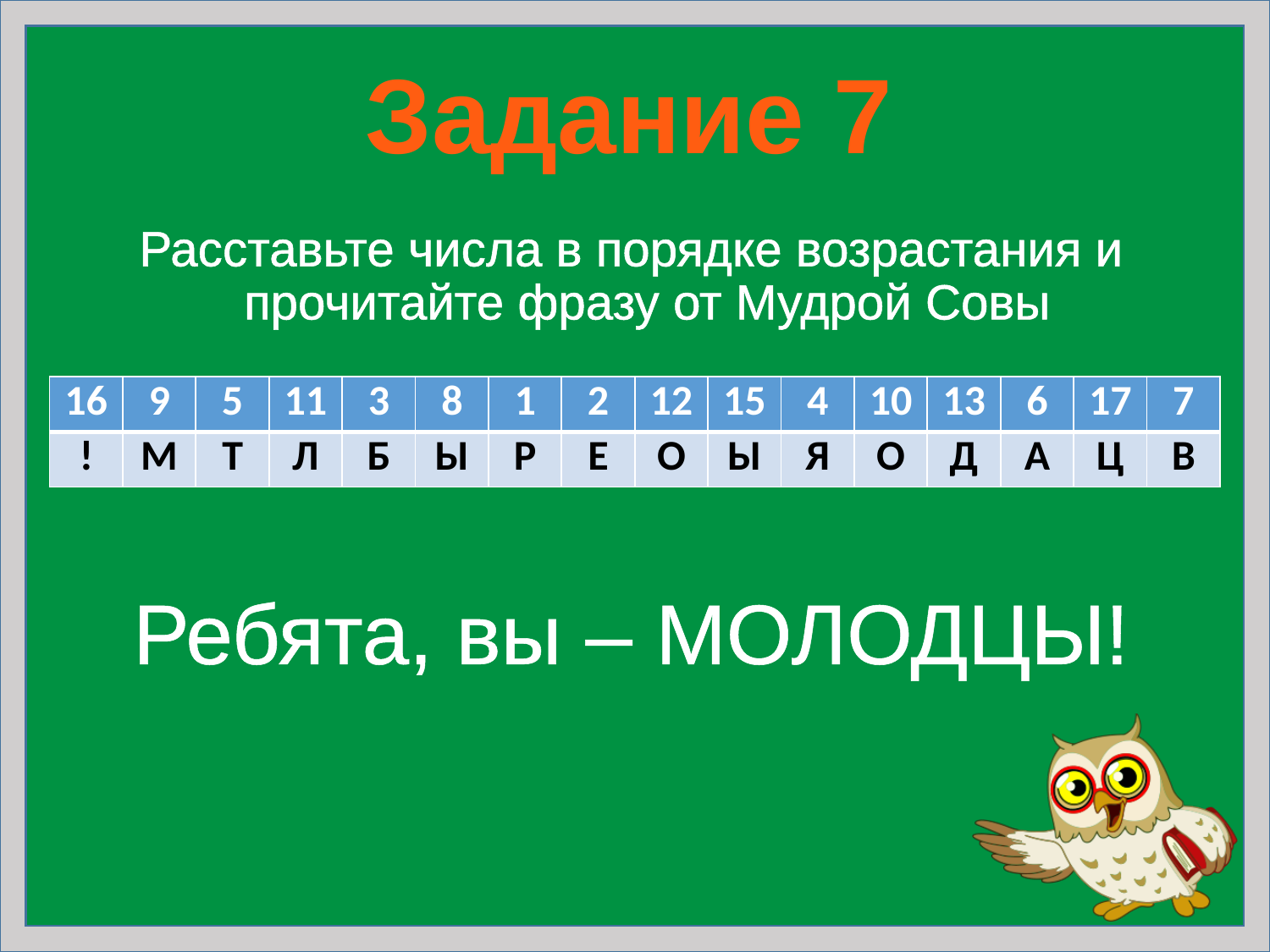

# Задание 7
Расставьте числа в порядке возрастания и прочитайте фразу от Мудрой Совы

Ребята, вы – МОЛОДЦЫ!
| 16 | 9 | 5 | 11 | 3 | 8 | 1 | 2 | 12 | 15 | 4 | 10 | 13 | 6 | 17 | 7 |
| --- | --- | --- | --- | --- | --- | --- | --- | --- | --- | --- | --- | --- | --- | --- | --- |
| ! | М | Т | Л | Б | Ы | Р | Е | О | Ы | Я | О | Д | А | Ц | В |